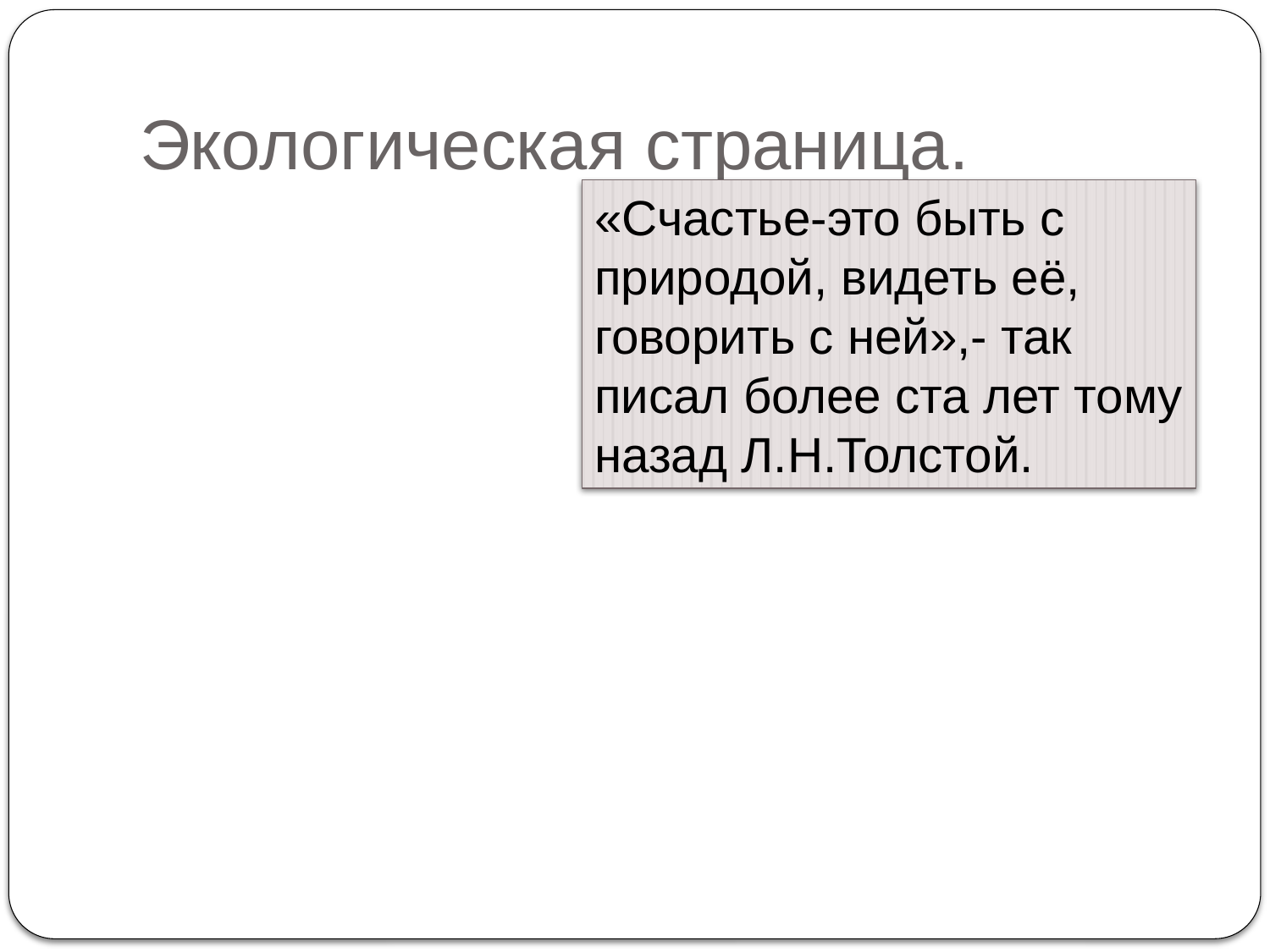

# Экологическая страница.
«Счастье-это быть с природой, видеть её, говорить с ней»,- так писал более ста лет тому назад Л.Н.Толстой.